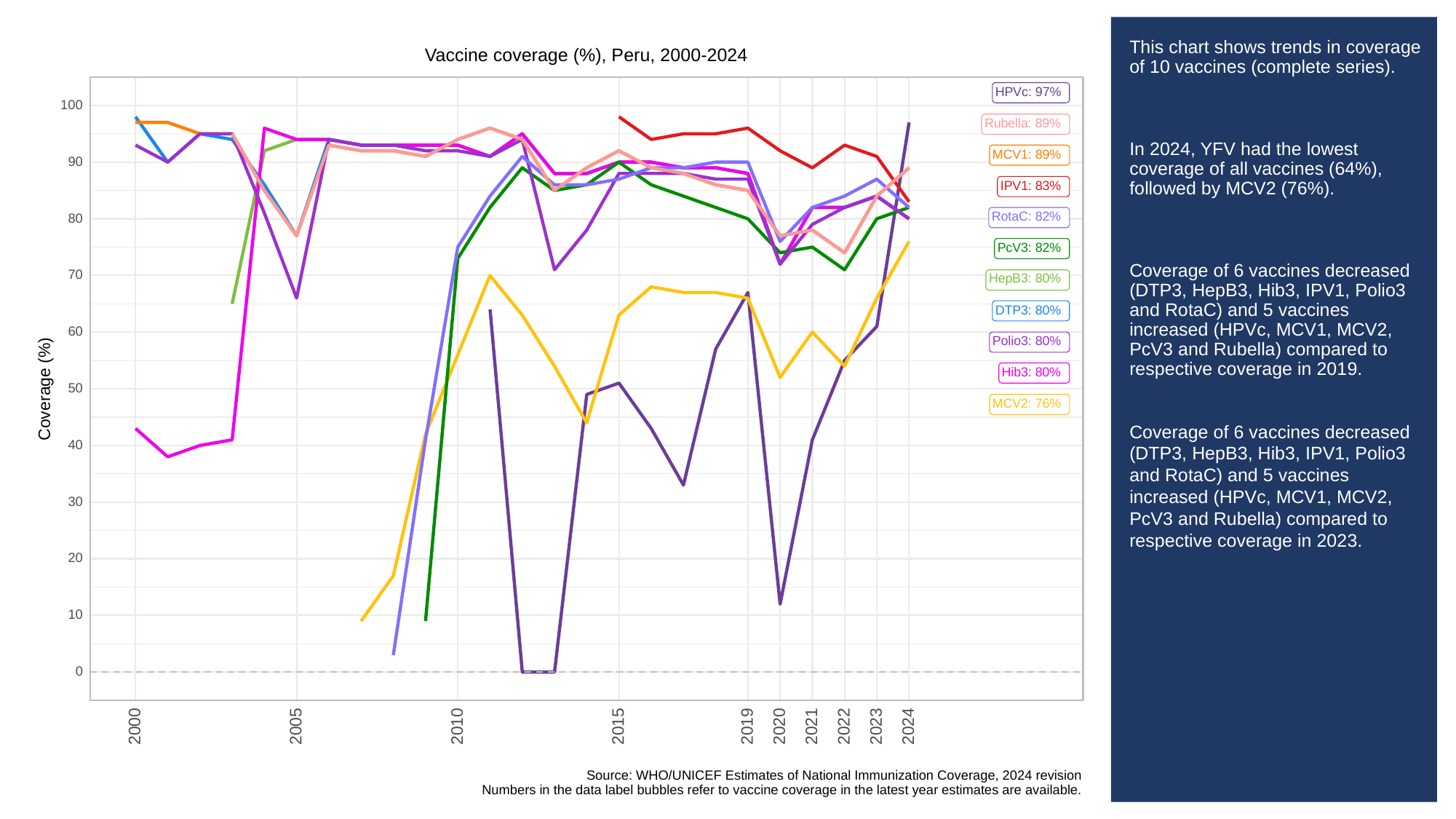

# This chart shows trends in coverage of 10 vaccines (complete series).

In 2024, YFV had the lowest coverage of all vaccines (64%), followed by MCV2 (76%).

Coverage of 6 vaccines decreased (DTP3, HepB3, Hib3, IPV1, Polio3 and RotaC) and 5 vaccines increased (HPVc, MCV1, MCV2, PcV3 and Rubella) compared to respective coverage in 2019.

Coverage of 6 vaccines decreased (DTP3, HepB3, Hib3, IPV1, Polio3 and RotaC) and 5 vaccines increased (HPVc, MCV1, MCV2, PcV3 and Rubella) compared to respective coverage in 2023.

Vaccine coverage (%), Peru, 2000-2024

HPVc: 97%

100

Rubella: 89%

MCV1: 89%

90

IPV1: 83%

RotaC: 82%
80

PcV3: 82%

70
HepB3: 80%

DTP3: 80%
60

Polio3: 80%

Hib3: 80%
Coverage (%)
50

MCV2: 76%

40

30

20

10

0

2023
2000
2005
2010
2015
2019
2020
2021
2022
2024
Source: WHO/UNICEF Estimates of National Immunization Coverage, 2024 revision
Numbers in the data label bubbles refer to vaccine coverage in the latest year estimates are available.